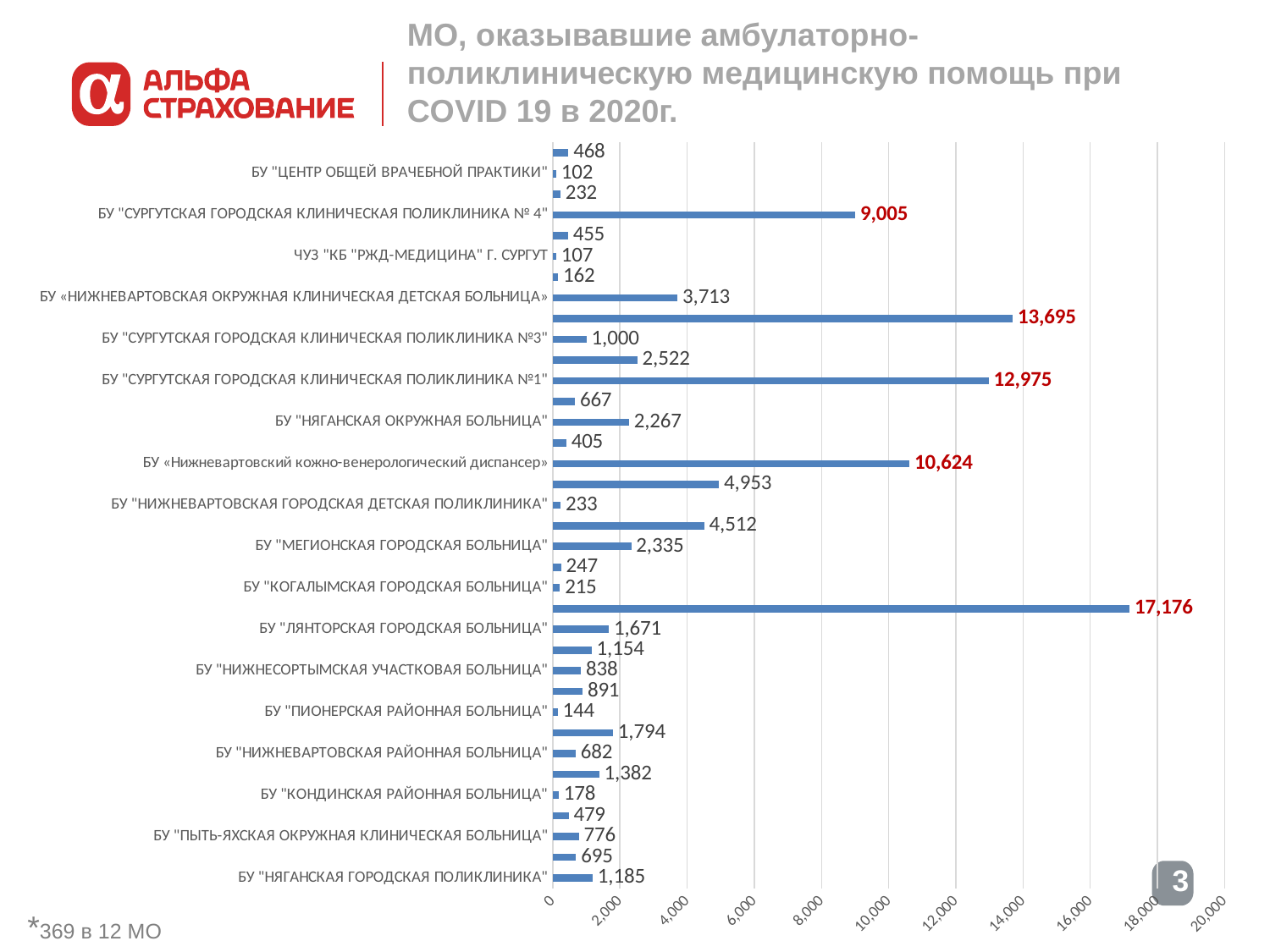

# МО, оказывавшие амбулаторно-поликлиническую медицинскую помощь при COVID 19 в 2020г.

### Chart

| Category |  |
|---|---|
| БУ "НЯГАНСКАЯ ГОРОДСКАЯ ПОЛИКЛИНИКА" | 1185.0 |
| БУ "НИЖНЕВАРТОВСКАЯ ГОРОДСКАЯ БОЛЬНИЦА" | 695.0 |
| БУ "ПЫТЬ-ЯХСКАЯ ОКРУЖНАЯ КЛИНИЧЕСКАЯ БОЛЬНИЦА" | 776.0 |
| БУ "УРАЙСКАЯ ГОРОДСКАЯ КЛИНИЧЕСКАЯ БОЛЬНИЦА" | 479.0 |
| БУ "КОНДИНСКАЯ РАЙОННАЯ БОЛЬНИЦА" | 178.0 |
| БУ "НЕФТЕЮГАНСКАЯ РАЙОННАЯ БОЛЬНИЦА" | 1382.0 |
| БУ "НИЖНЕВАРТОВСКАЯ РАЙОННАЯ БОЛЬНИЦА" | 682.0 |
| АУ "СОВЕТСКАЯ РАЙОННАЯ БОЛЬНИЦА" | 1794.0 |
| БУ "ПИОНЕРСКАЯ РАЙОННАЯ БОЛЬНИЦА" | 144.0 |
| БУ "СУРГУТСКАЯ РАЙОННАЯ ПОЛИКЛИНИКА" | 891.0 |
| БУ "НИЖНЕСОРТЫМСКАЯ УЧАСТКОВАЯ БОЛЬНИЦА" | 838.0 |
| БУ "ФЕДОРОВСКАЯ ГОРОДСКАЯ БОЛЬНИЦА" | 1154.0 |
| БУ "ЛЯНТОРСКАЯ ГОРОДСКАЯ БОЛЬНИЦА" | 1671.0 |
| БУ "СУРГУТСКАЯ ОКРУЖНАЯ КЛИНИЧЕСКАЯ БОЛЬНИЦА" | 17176.0 |
| БУ "КОГАЛЫМСКАЯ ГОРОДСКАЯ БОЛЬНИЦА" | 215.0 |
| БУ "ЛАНГЕПАССКАЯ ГОРОДСКАЯ БОЛЬНИЦА" | 247.0 |
| БУ "МЕГИОНСКАЯ ГОРОДСКАЯ БОЛЬНИЦА" | 2335.0 |
| БУ "НЕФТЕЮГАНСКАЯ ОКРУЖНАЯ КЛИНИЧЕСКАЯ БОЛЬНИЦА ИМЕНИ В.И. ЯЦКИВ" | 4512.0 |
| БУ "НИЖНЕВАРТОВСКАЯ ГОРОДСКАЯ ДЕТСКАЯ ПОЛИКЛИНИКА" | 233.0 |
| БУ "НИЖНЕВАРТОВСКАЯ ГОРОДСКАЯ ПОЛИКЛИНИКА" | 4953.0 |
| БУ «Нижневартовский кожно-венерологический диспансер» | 10624.0 |
| БУ "НИЖНЕВАРТОВСКАЯ ОКРУЖНАЯ БОЛЬНИЦА №2" | 405.0 |
| БУ "НЯГАНСКАЯ ОКРУЖНАЯ БОЛЬНИЦА" | 2267.0 |
| БУ "РАДУЖНИНСКАЯ ГОРОДСКАЯ БОЛЬНИЦА" | 667.0 |
| БУ "СУРГУТСКАЯ ГОРОДСКАЯ КЛИНИЧЕСКАЯ ПОЛИКЛИНИКА №1" | 12975.0 |
| БУ "СУРГУТСКАЯ ГОРОДСКАЯ КЛИНИЧЕСКАЯ ПОЛИКЛИНИКА №2" | 2522.0 |
| БУ "СУРГУТСКАЯ ГОРОДСКАЯ КЛИНИЧЕСКАЯ ПОЛИКЛИНИКА №3" | 1000.0 |
| БУ "ОКРУЖНАЯ КЛИНИЧЕСКАЯ БОЛЬНИЦА" | 13695.0 |
| БУ «НИЖНЕВАРТОВСКАЯ ОКРУЖНАЯ КЛИНИЧЕСКАЯ ДЕТСКАЯ БОЛЬНИЦА» | 3713.0 |
| БУ "ОКРУЖНОЙ КАРДИОЛОГИЧЕСКИЙ ДИСПАНСЕР "ЦЕНТР ДИАГНОСТИКИ И СЕРДЕЧНО-СОСУДИСТОЙ ХИРУРГИИ" Г. СУРГУТ | 162.0 |
| ЧУЗ "КБ "РЖД-МЕДИЦИНА" Г. СУРГУТ | 107.0 |
| БУ "ХАНТЫ-МАНСИЙСКАЯ РАЙОННАЯ БОЛЬНИЦА" | 455.0 |
| БУ "СУРГУТСКАЯ ГОРОДСКАЯ КЛИНИЧЕСКАЯ ПОЛИКЛИНИКА № 4" | 9005.0 |
| БУ "СУРГУТСКАЯ ГОРОДСКАЯ КЛИНИЧЕСКАЯ ПОЛИКЛИНИКА № 5" | 232.0 |
| БУ "ЦЕНТР ОБЩЕЙ ВРАЧЕБНОЙ ПРАКТИКИ" | 102.0 |
| АУ "ЮГОРСКИЙ ЦЕНТР ПРОФЕССИОНАЛЬНОЙ ПАТОЛОГИИ" | 468.0 |
*369 в 12 МО